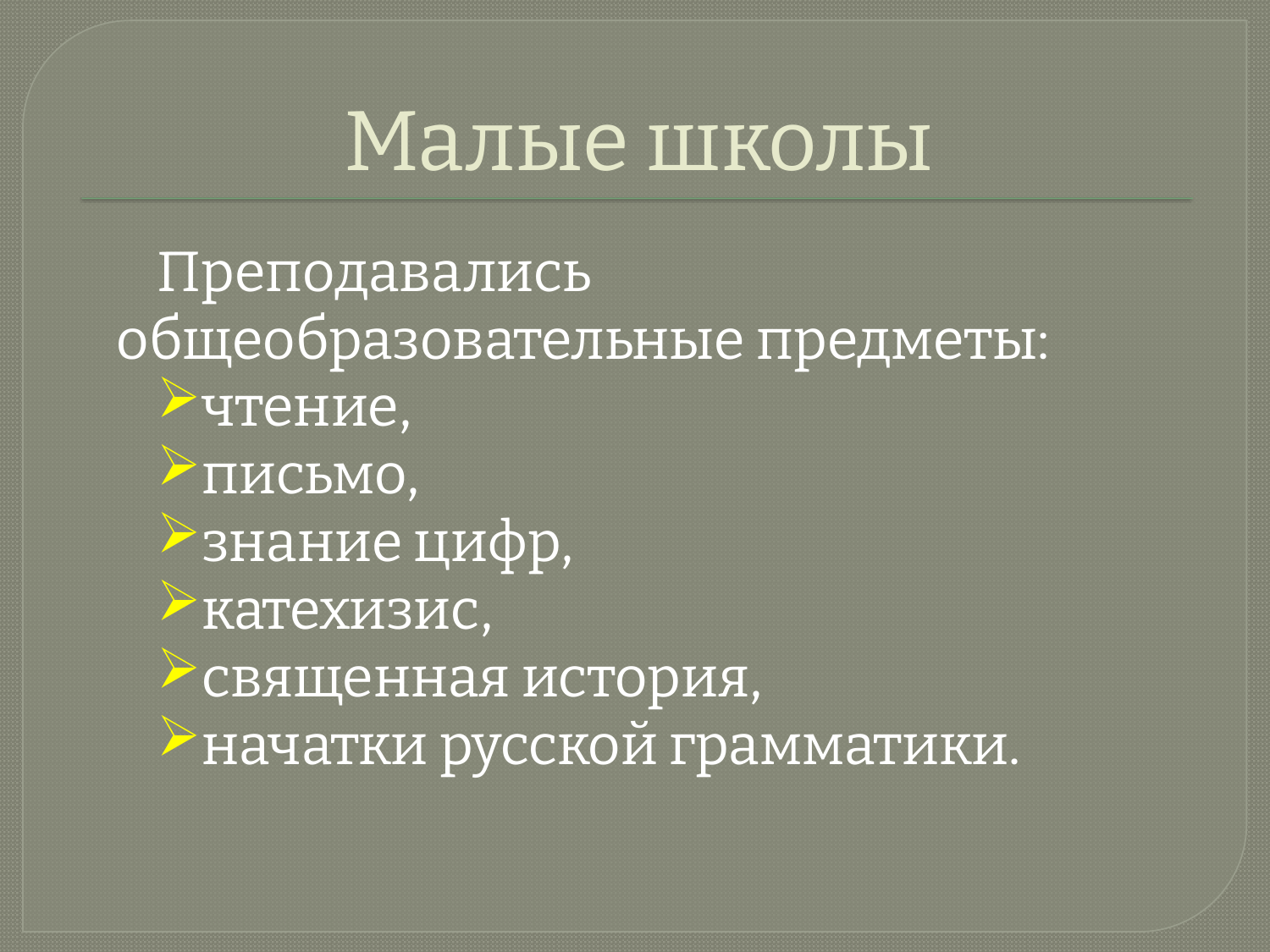

# Малые школы
Преподавались общеобразовательные предметы:
чтение,
письмо,
знание цифр,
катехизис,
священная история,
начатки русской грамматики.